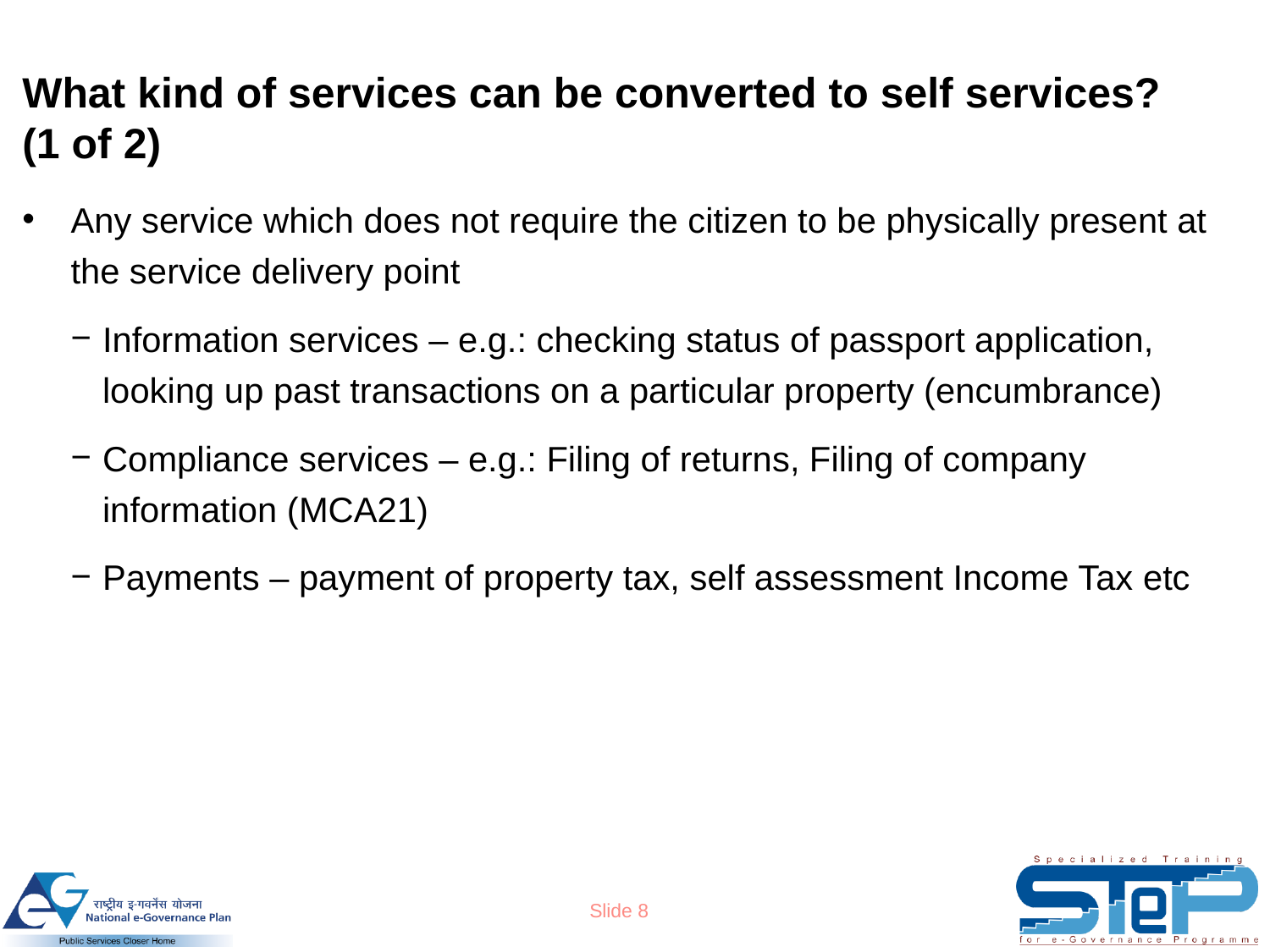

# What kind of services can be converted to self services? (1 of 2)
Any service which does not require the citizen to be physically present at the service delivery point
Information services – e.g.: checking status of passport application, looking up past transactions on a particular property (encumbrance)
Compliance services – e.g.: Filing of returns, Filing of company information (MCA21)
Payments – payment of property tax, self assessment Income Tax etc